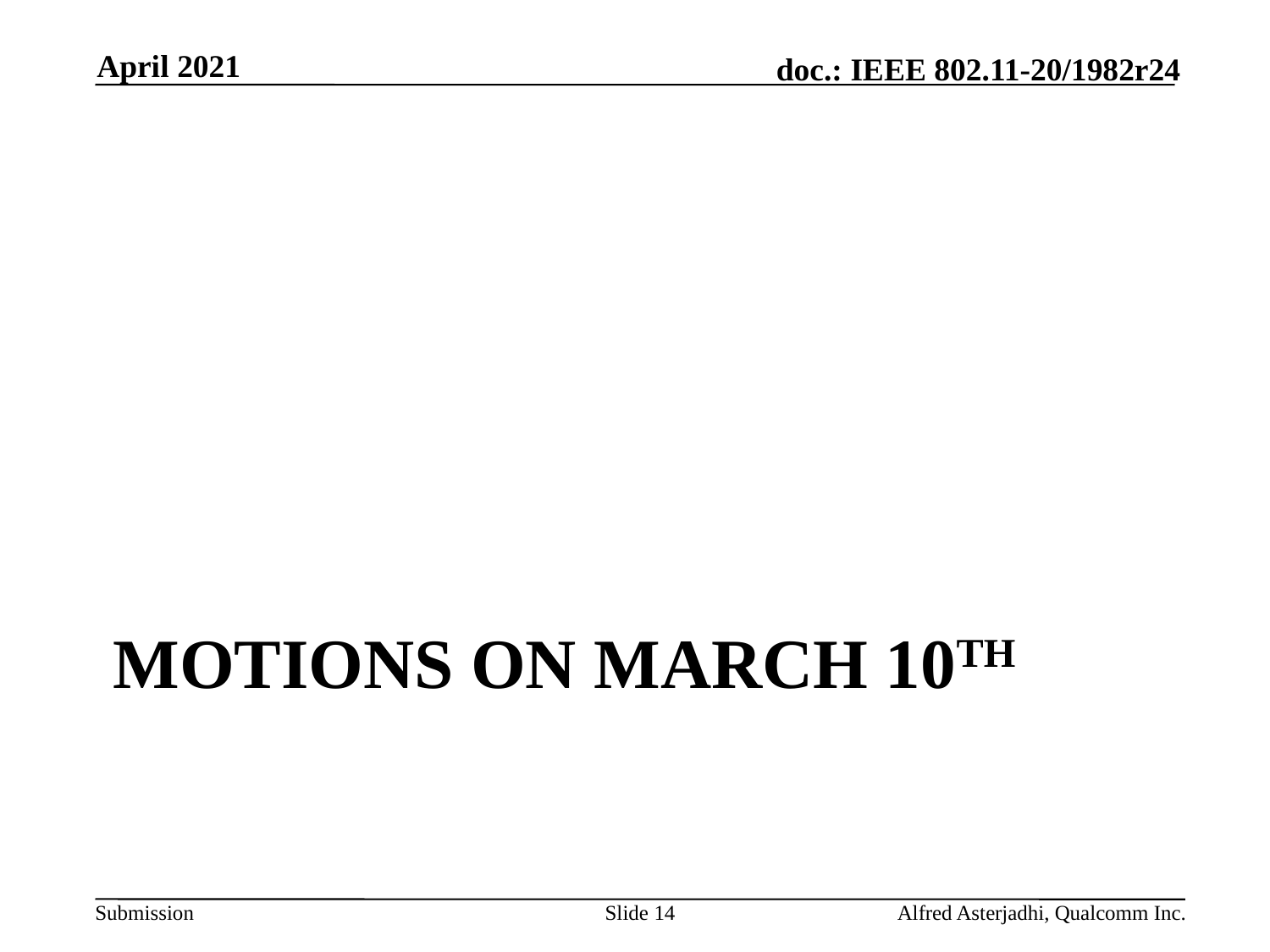

April 2021

# Motions on MARCH 10th
Slide 14
Alfred Asterjadhi, Qualcomm Inc.